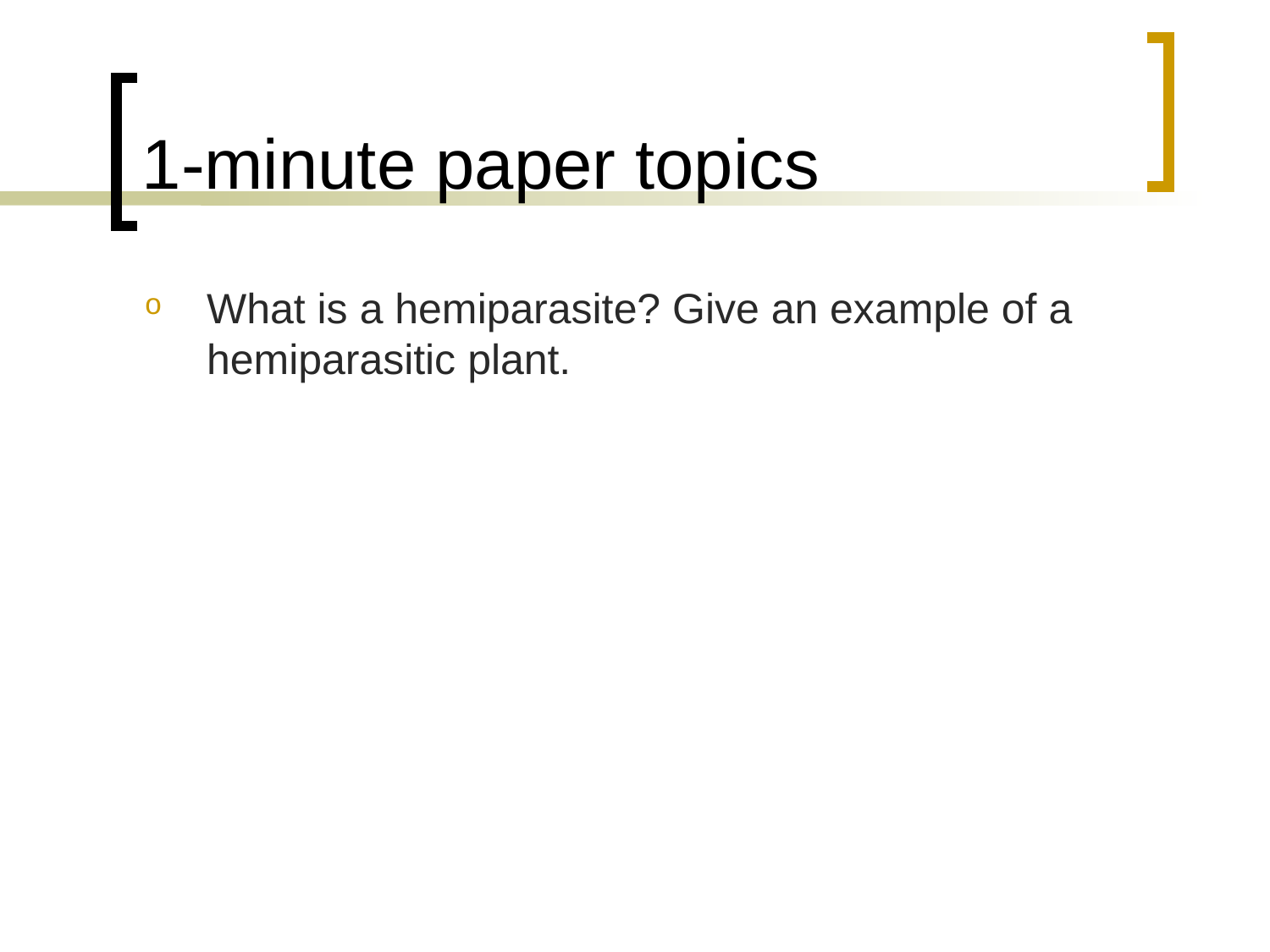

# 1-minute paper topics
What is a hemiparasite? Give an example of a hemiparasitic plant.